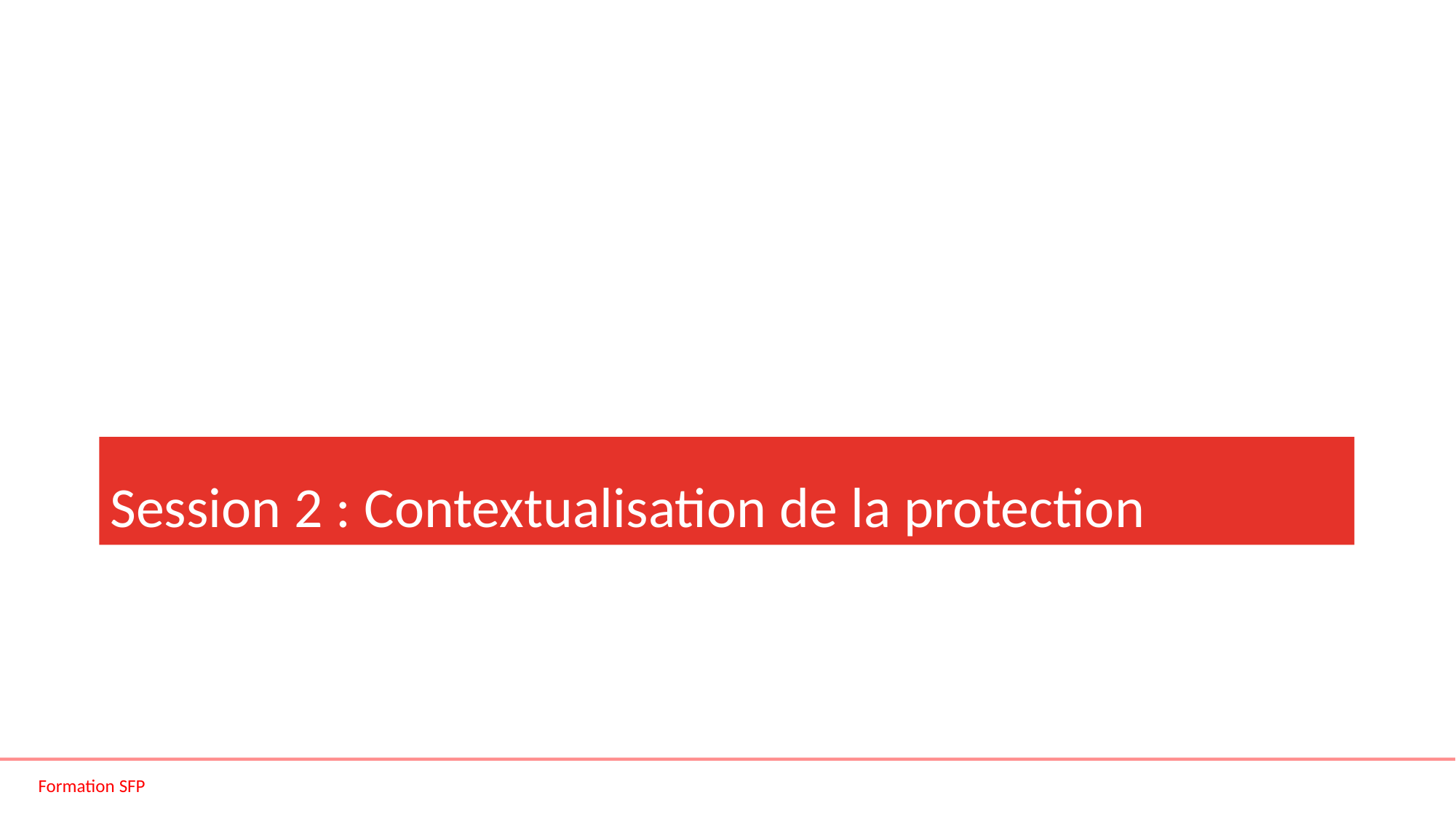

# Session 2 : Contextualisation de la protection

Formation SFP